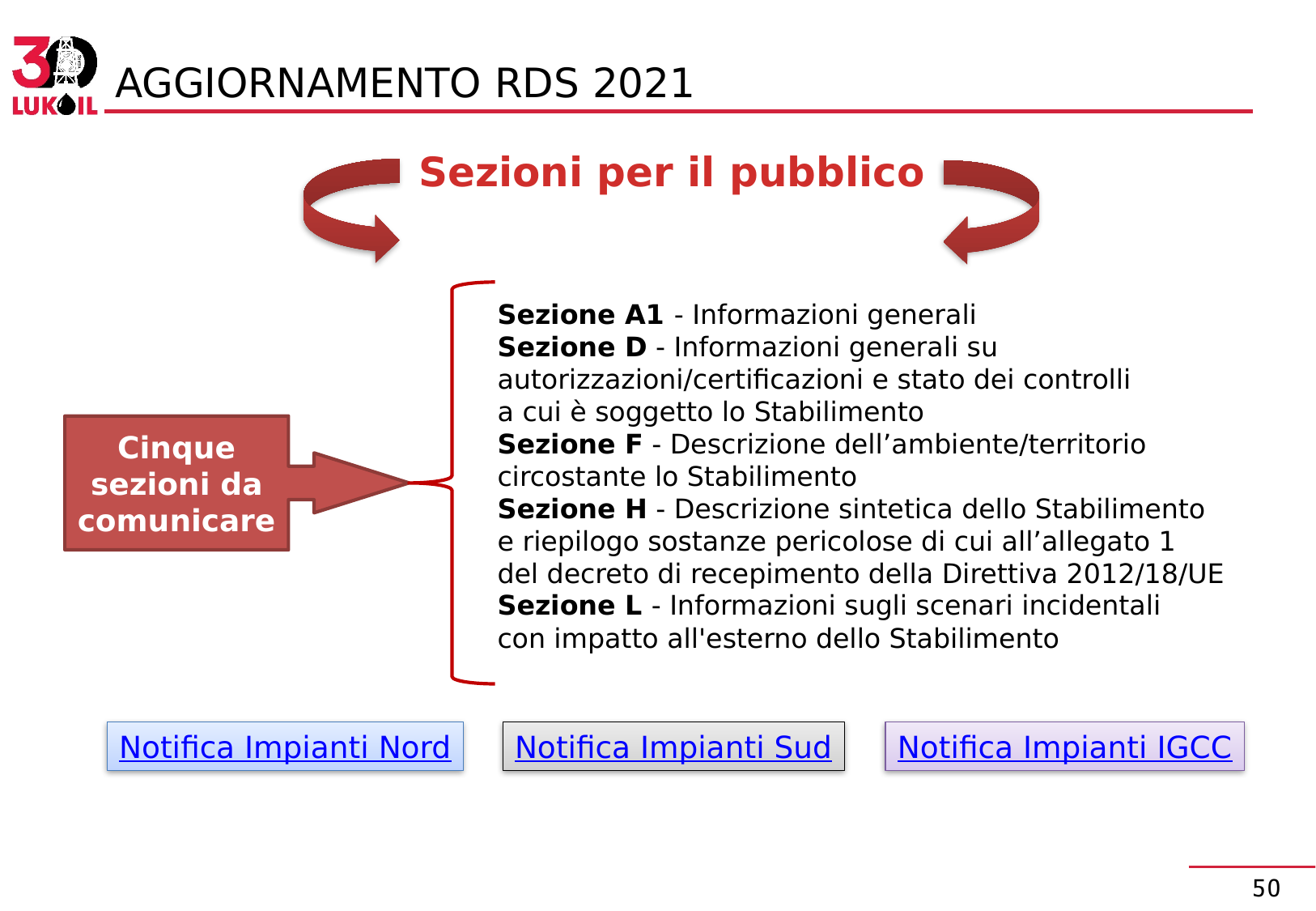

# AGGIORNAMENTO RDS 2021
Sezioni per il pubblico

Sezione A1 - Informazioni generali
Sezione D - Informazioni generali su
autorizzazioni/certificazioni e stato dei controlli
a cui è soggetto lo Stabilimento
Sezione F - Descrizione dell’ambiente/territorio
circostante lo Stabilimento
Sezione H - Descrizione sintetica dello Stabilimento
e riepilogo sostanze pericolose di cui all’allegato 1
del decreto di recepimento della Direttiva 2012/18/UE
Sezione L - Informazioni sugli scenari incidentali
con impatto all'esterno dello Stabilimento
Cinque sezioni da comunicare
Notifica Impianti Nord
Notifica Impianti Sud
Notifica Impianti IGCC